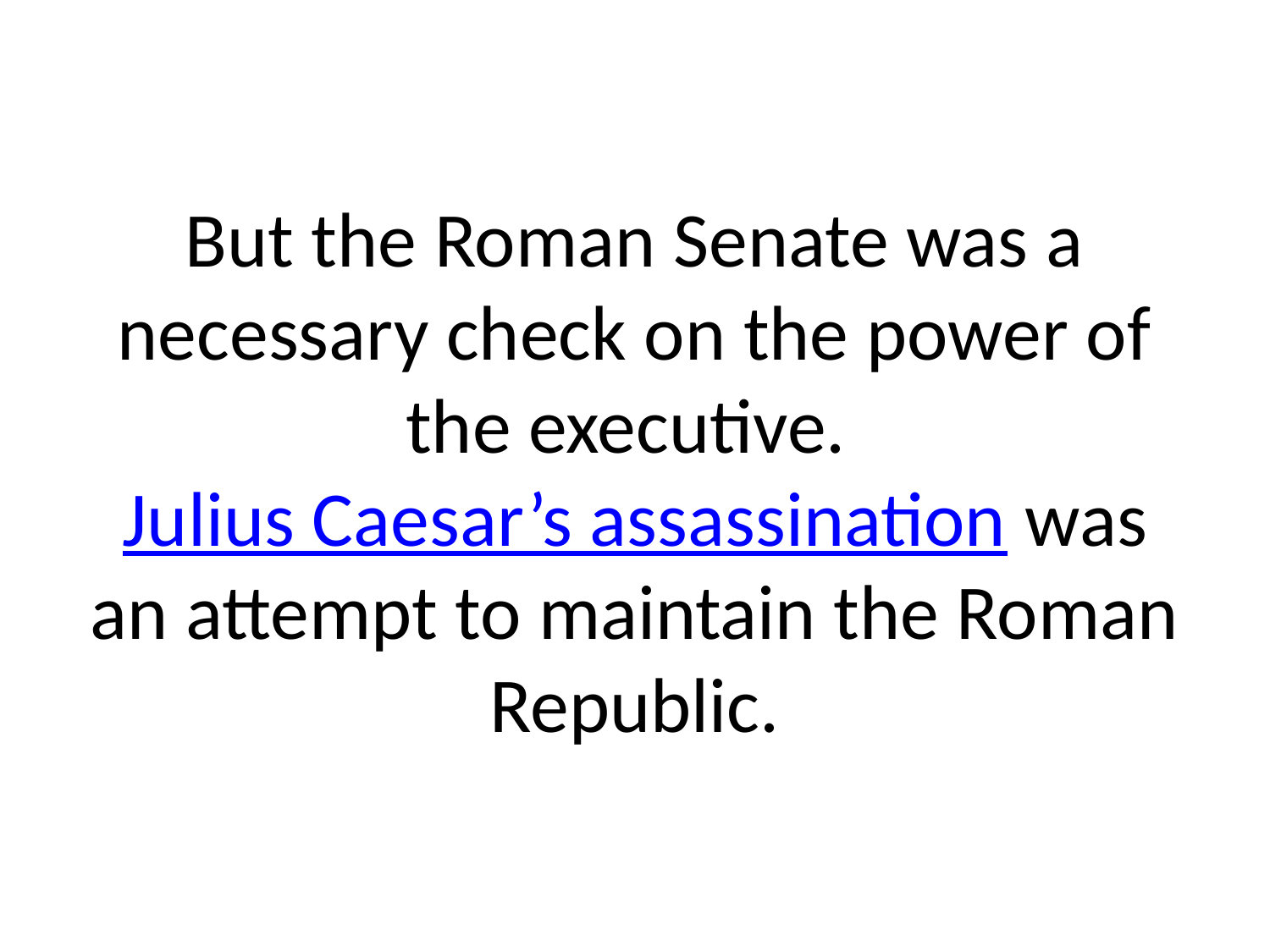

# But the Roman Senate was a necessary check on the power of the executive. Julius Caesar’s assassination was an attempt to maintain the Roman Republic.